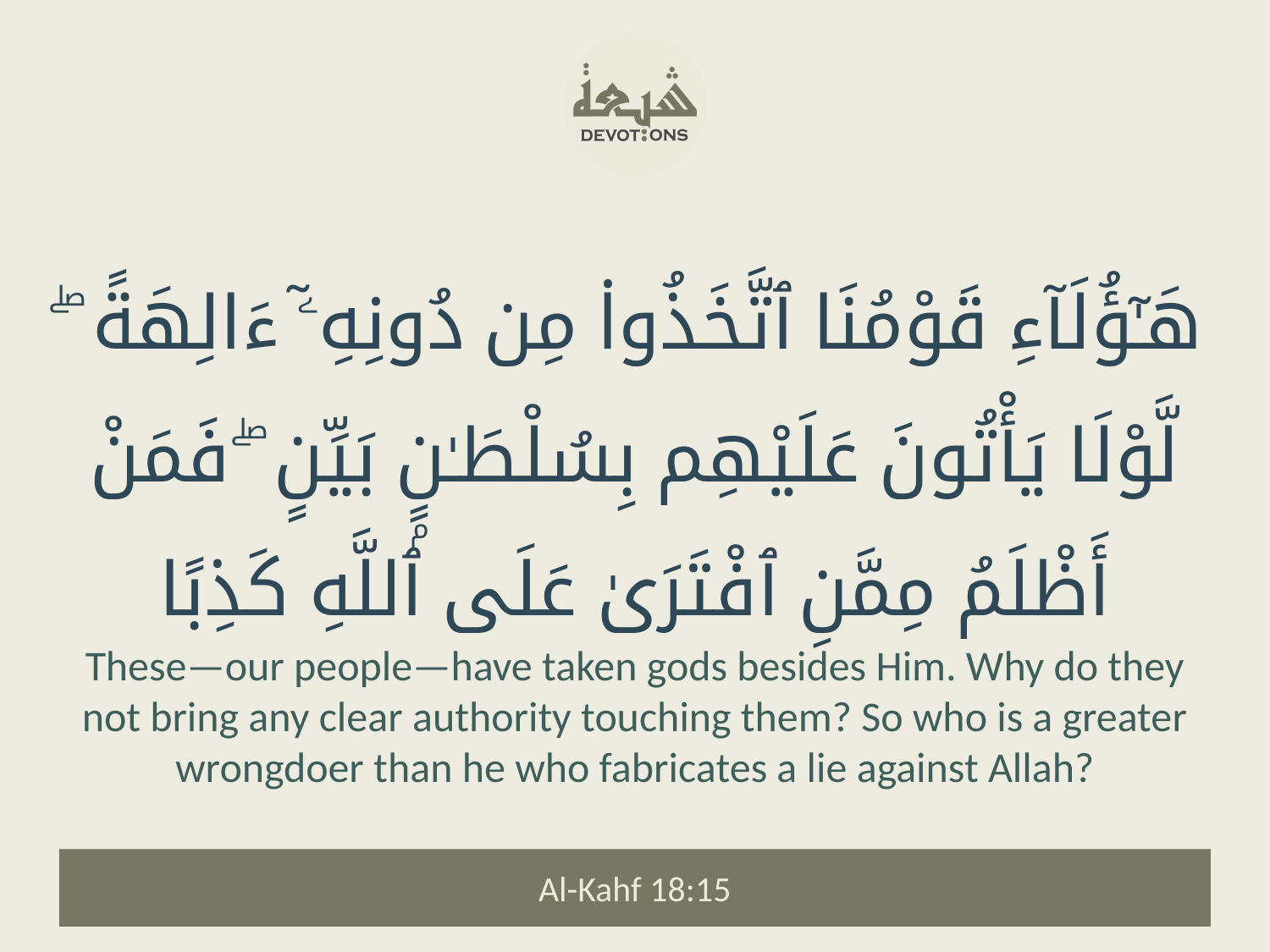

هَـٰٓؤُلَآءِ قَوْمُنَا ٱتَّخَذُوا۟ مِن دُونِهِۦٓ ءَالِهَةً ۖ لَّوْلَا يَأْتُونَ عَلَيْهِم بِسُلْطَـٰنٍۭ بَيِّنٍ ۖ فَمَنْ أَظْلَمُ مِمَّنِ ٱفْتَرَىٰ عَلَى ٱللَّهِ كَذِبًا
These—our people—have taken gods besides Him. Why do they not bring any clear authority touching them? So who is a greater wrongdoer than he who fabricates a lie against Allah?
Al-Kahf 18:15